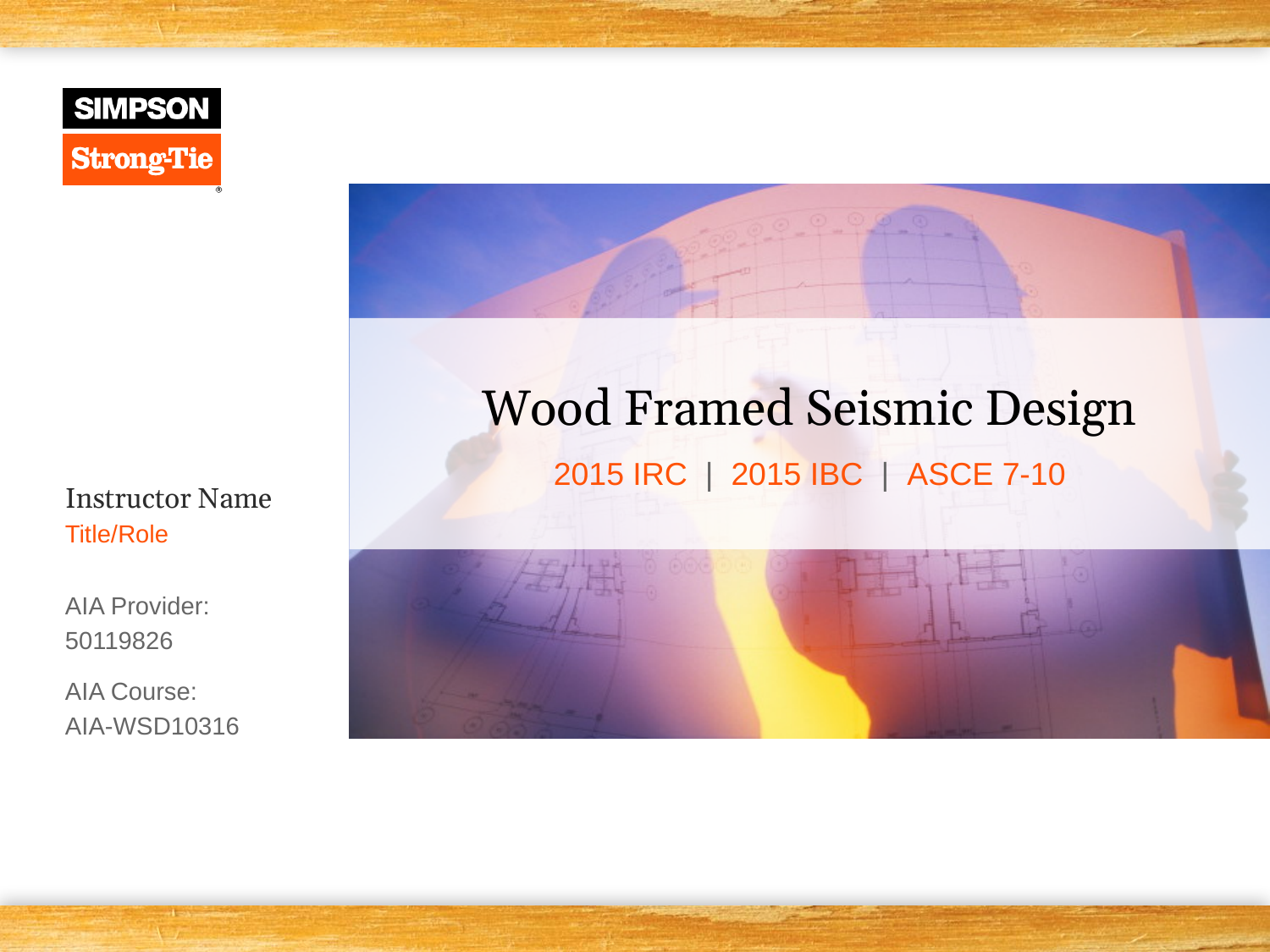

Instructor Name
Title/Role
AIA Provider:
50119826
AIA Course:
AIA-WSD10316